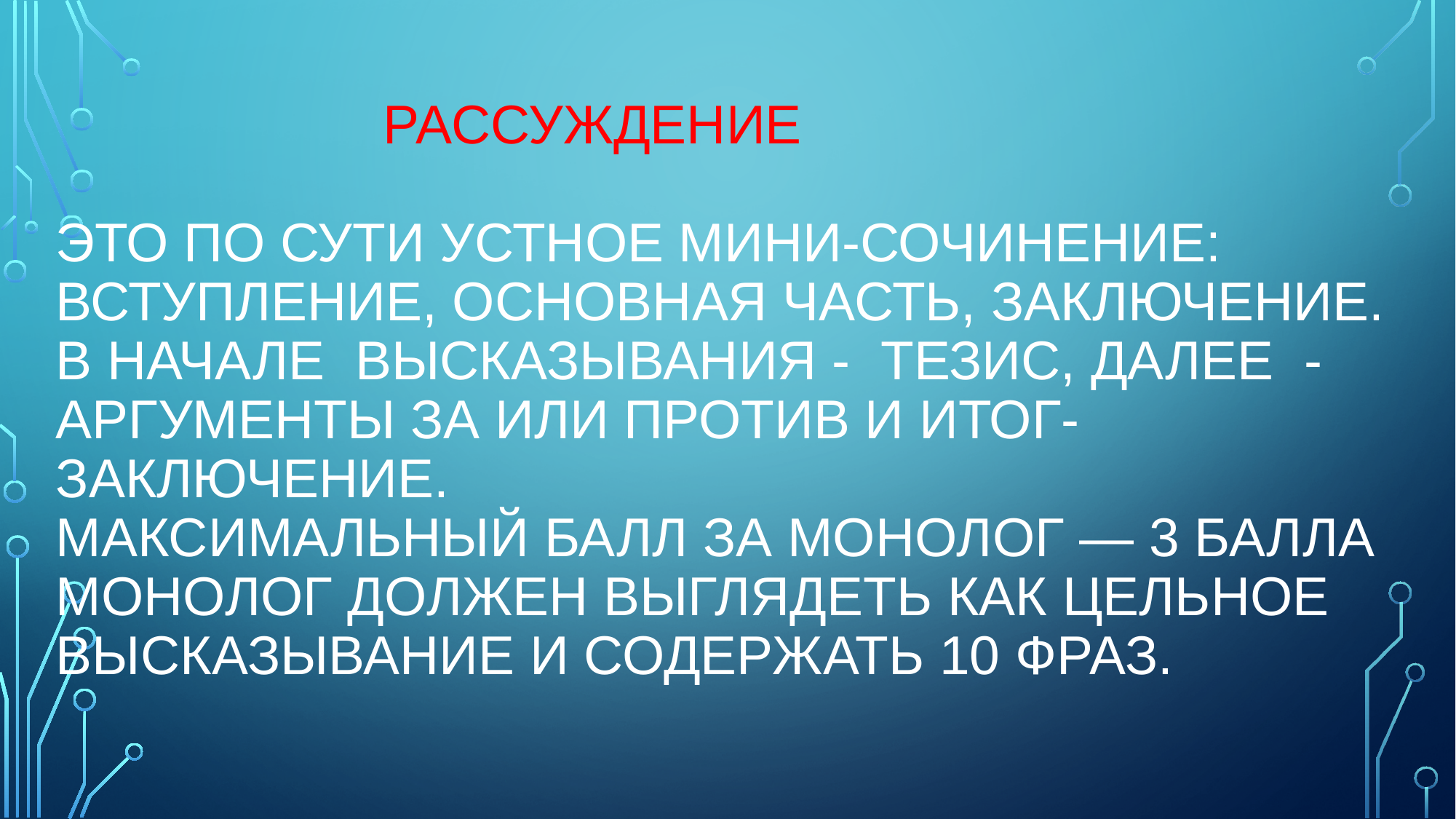

# Рассуждение Это по сути устное мини-сочинение: вступление, основная часть, заключение. В начале  высказывания -  тезис, далее  -  аргументы за или против и итог-заключение. Максимальный балл за монолог — 3 балла Монолог должен выглядеть как цельное высказывание и содержать 10 фраз.